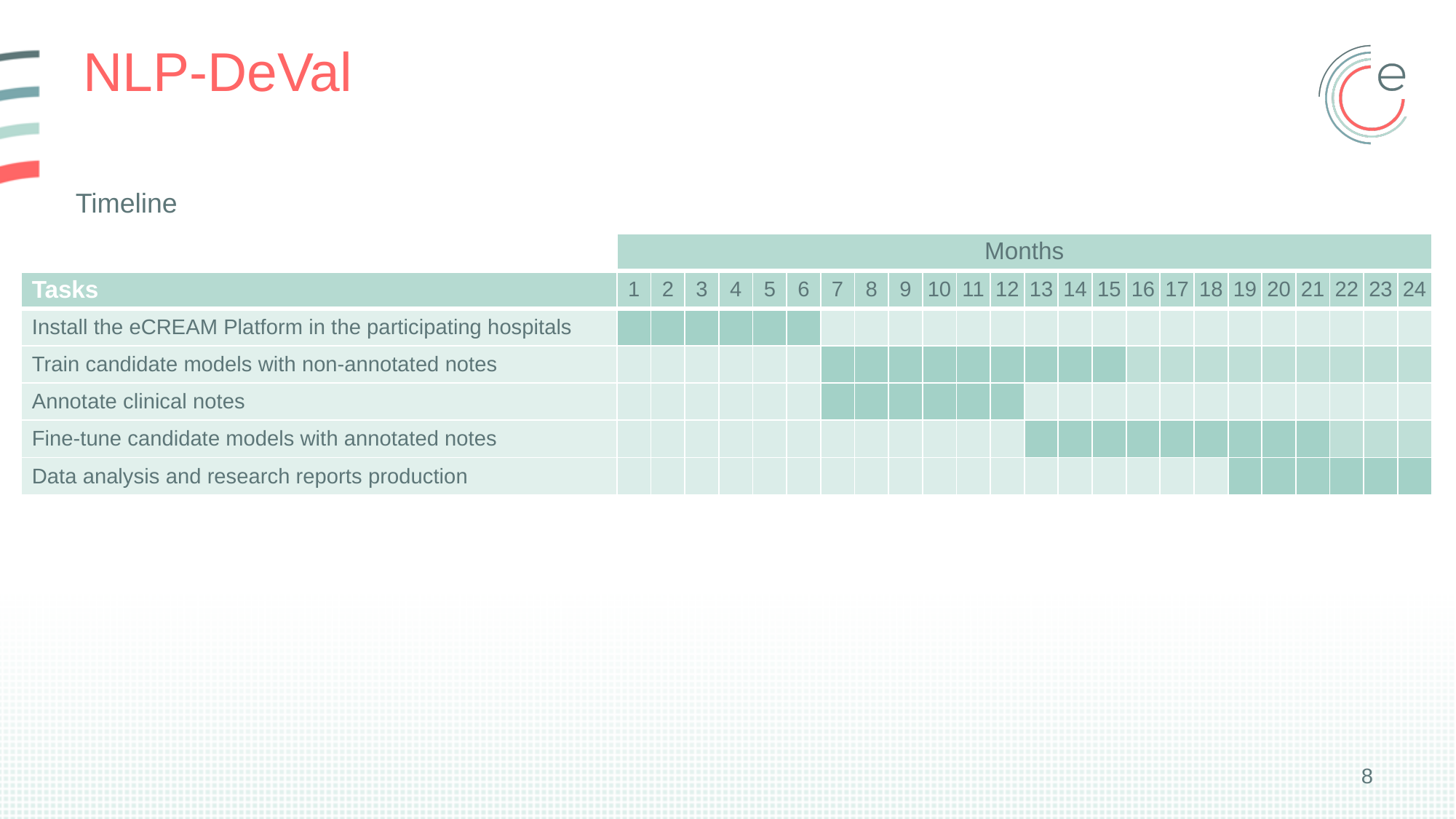

NLP-DeVal
Timeline

|  | Months |  |  |  |  |  |  |  |  |  |  |  |  |  |  |  |  |  |  |  |  |  |  |  |
| --- | --- | --- | --- | --- | --- | --- | --- | --- | --- | --- | --- | --- | --- | --- | --- | --- | --- | --- | --- | --- | --- | --- | --- | --- |
| Tasks | 1 | 2 | 3 | 4 | 5 | 6 | 7 | 8 | 9 | 10 | 11 | 12 | 13 | 14 | 15 | 16 | 17 | 18 | 19 | 20 | 21 | 22 | 23 | 24 |
| Install the eCREAM Platform in the participating hospitals |  |  |  |  |  |  |  |  |  |  |  |  |  |  |  |  |  |  |  |  |  |  |  |  |
| Train candidate models with non-annotated notes |  |  |  |  |  |  |  |  |  |  |  |  |  |  |  |  |  |  |  |  |  |  |  |  |
| Annotate clinical notes |  |  |  |  |  |  |  |  |  |  |  |  |  |  |  |  |  |  |  |  |  |  |  |  |
| Fine-tune candidate models with annotated notes |  |  |  |  |  |  |  |  |  |  |  |  |  |  |  |  |  |  |  |  |  |  |  |  |
| Data analysis and research reports production |  |  |  |  |  |  |  |  |  |  |  |  |  |  |  |  |  |  |  |  |  |  |  |  |